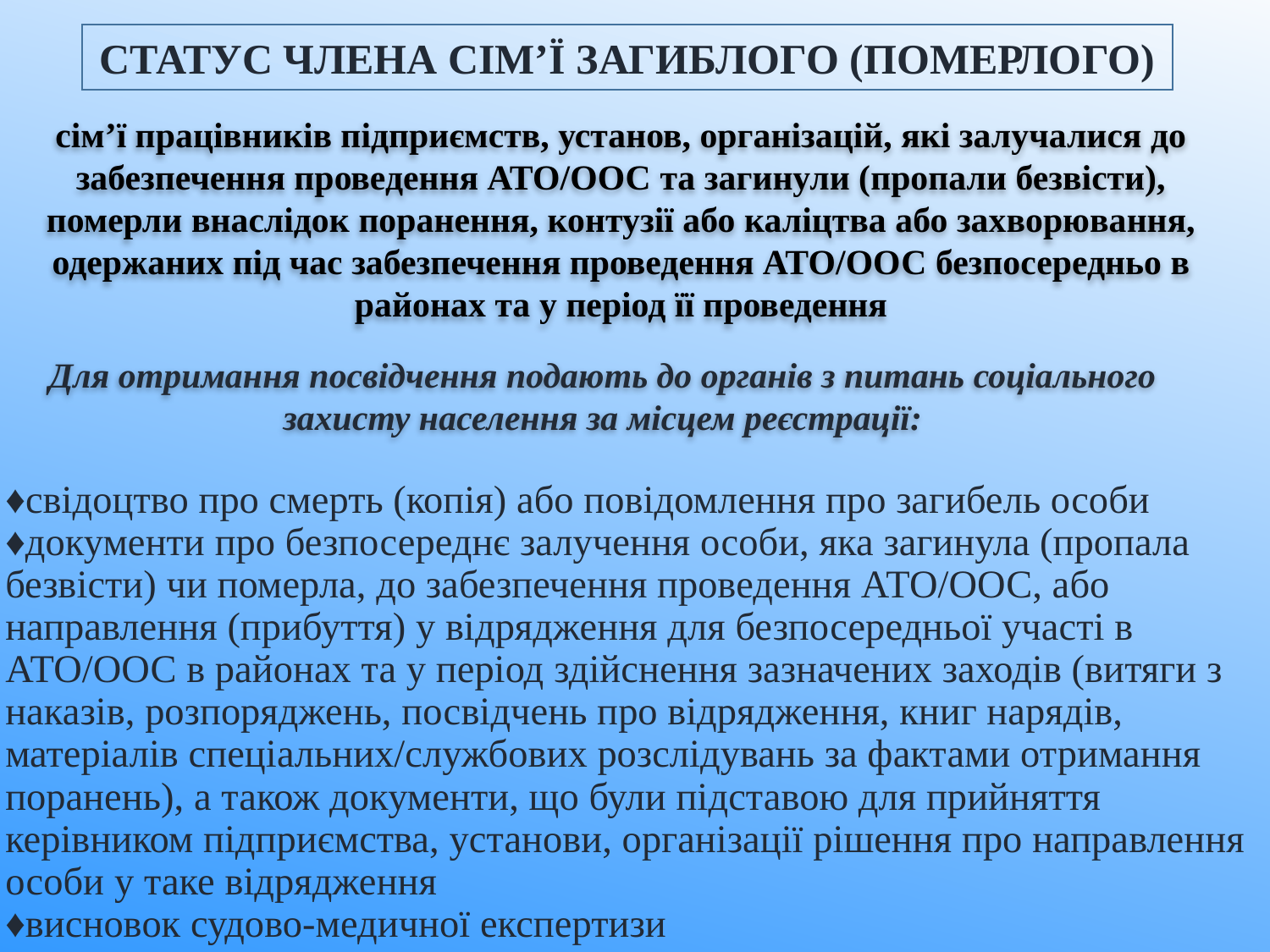

СТАТУС ЧЛЕНА СІМ’Ї ЗАГИБЛОГО (ПОМЕРЛОГО)
сім’ї працівників підприємств, установ, організацій, які залучалися до забезпечення проведення АТО/ООС та загинули (пропали безвісти), померли внаслідок поранення, контузії або каліцтва або захворювання, одержаних під час забезпечення проведення АТО/ООС безпосередньо в районах та у період її проведення
Для отримання посвідчення подають до органів з питань соціального захисту населення за місцем реєстрації:
# ♦свідоцтво про смерть (копія) або повідомлення про загибель особи ♦документи про безпосереднє залучення особи, яка загинула (пропала безвісти) чи померла, до забезпечення проведення АТО/ООС, або направлення (прибуття) у відрядження для безпосередньої участі в АТО/ООС в районах та у період здійснення зазначених заходів (витяги з наказів, розпоряджень, посвідчень про відрядження, книг нарядів, матеріалів спеціальних/службових розслідувань за фактами отримання поранень), а також документи, що були підставою для прийняття керівником підприємства, установи, організації рішення про направлення особи у таке відрядження ♦висновок судово-медичної експертизи